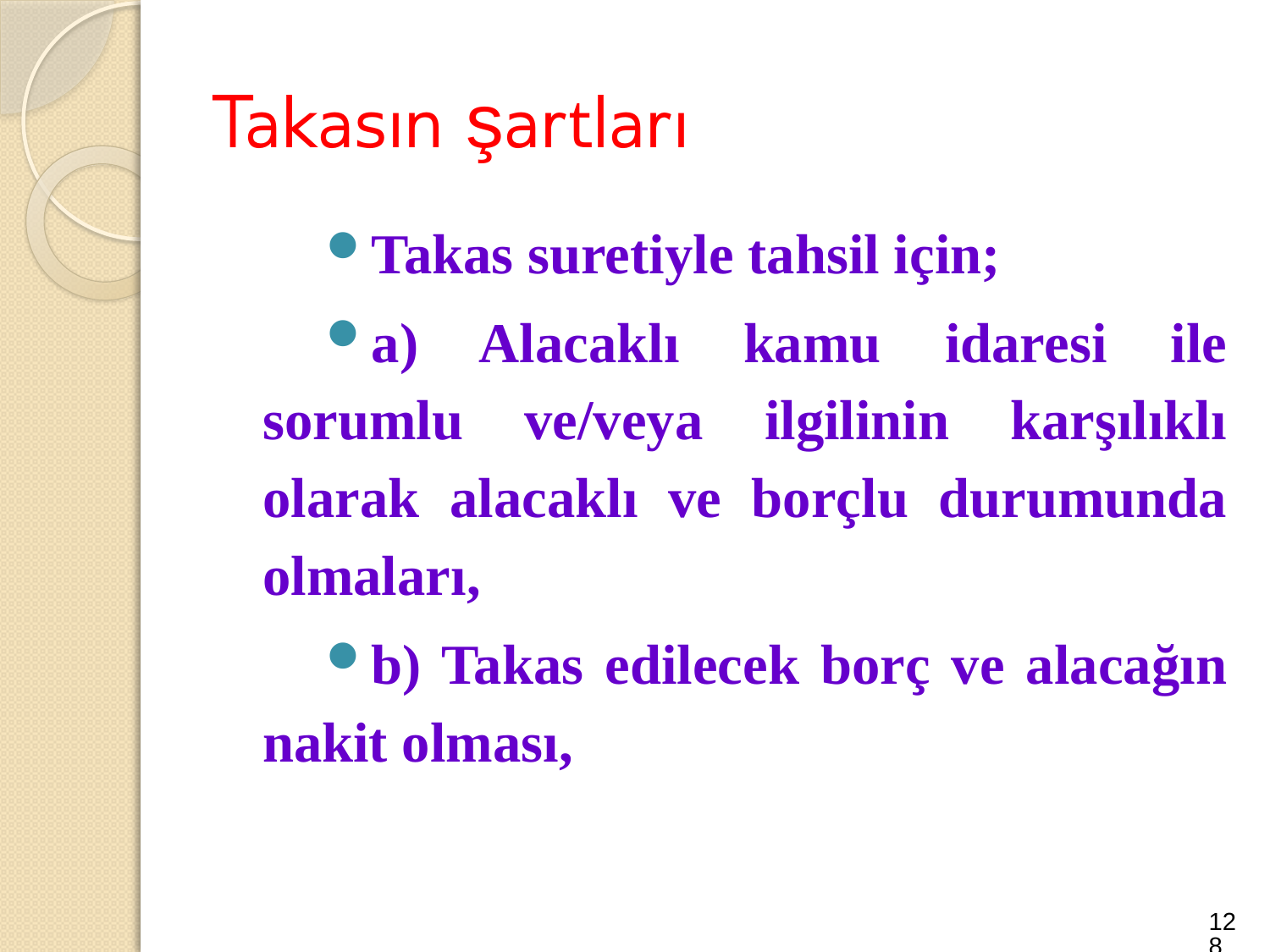

# Takasın şartları
Takas suretiyle tahsil için;
a) Alacaklı kamu idaresi ile sorumlu ve/veya ilgilinin karşılıklı olarak alacaklı ve borçlu durumunda olmaları,
b) Takas edilecek borç ve alacağın nakit olması,

128